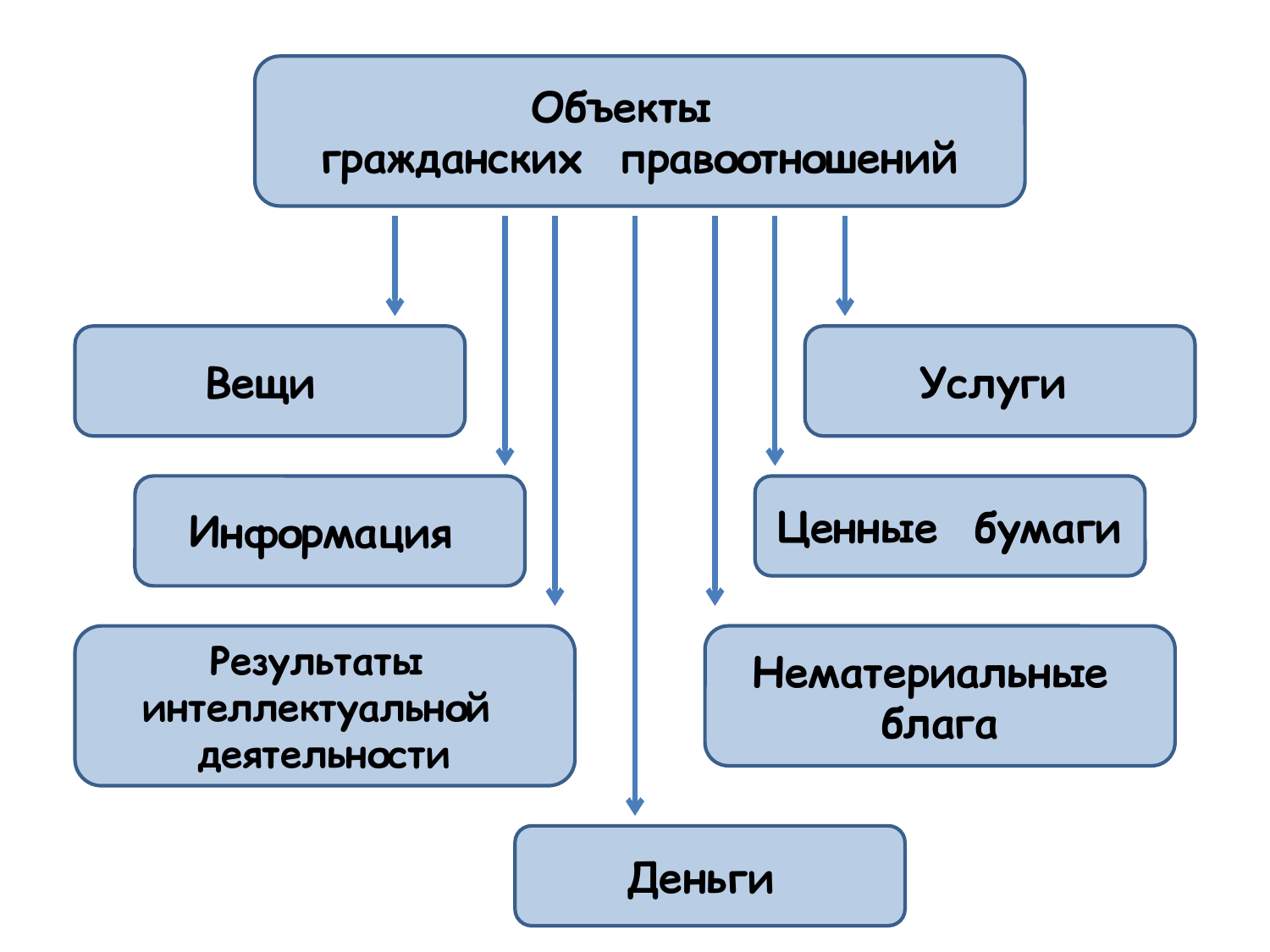

Объекты
гражданских  правоотношений
#
Вещи
Услуги
Информация
Ценные  бумаги
Результаты  интеллектуальной  деятельности
Нематериальные  блага
Деньги